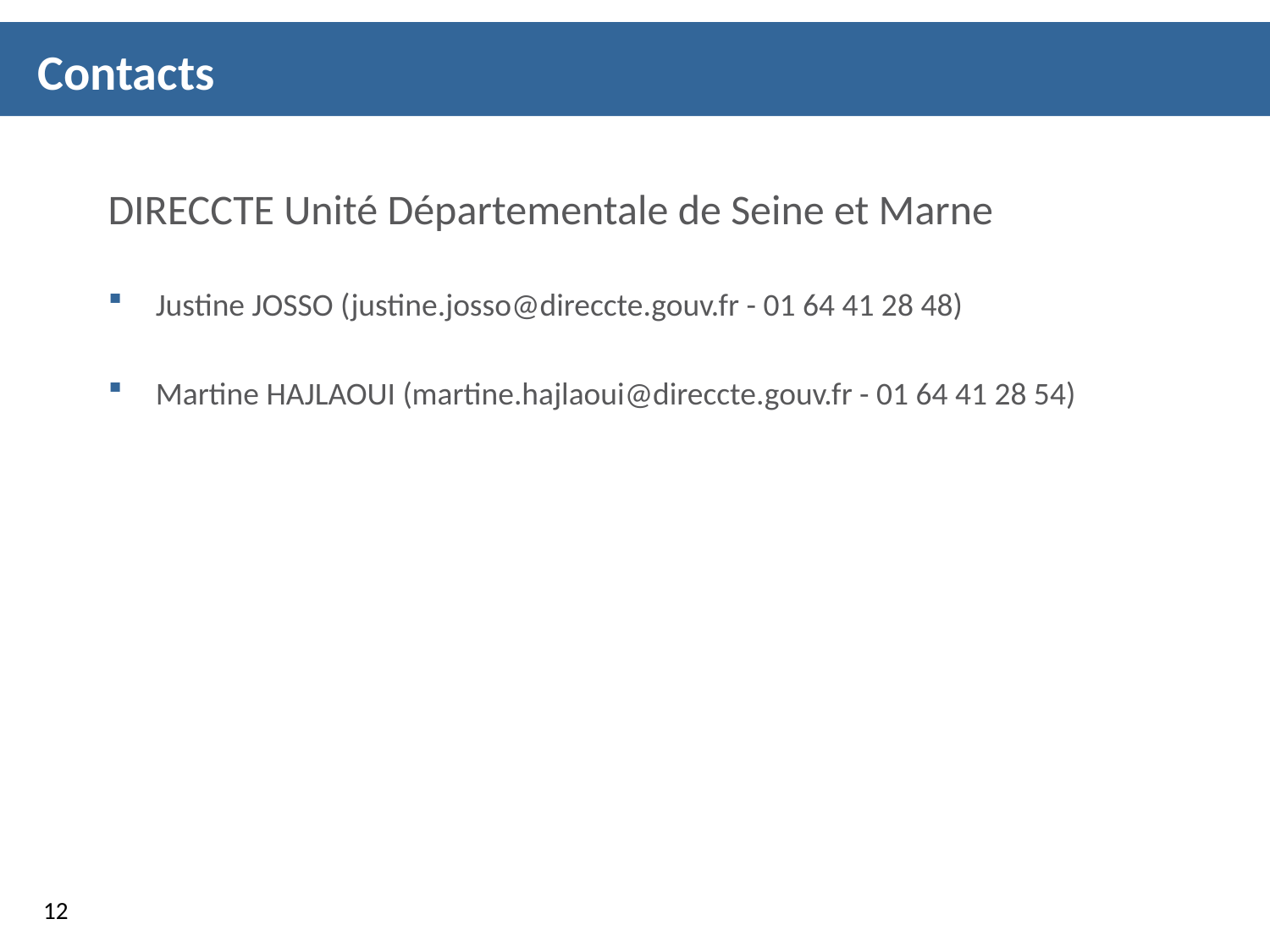

Contacts
DIRECCTE Unité Départementale de Seine et Marne

Justine JOSSO (justine.josso@direccte.gouv.fr - 01 64 41 28 48)

Martine HAJLAOUI (martine.hajlaoui@direccte.gouv.fr - 01 64 41 28 54)

12